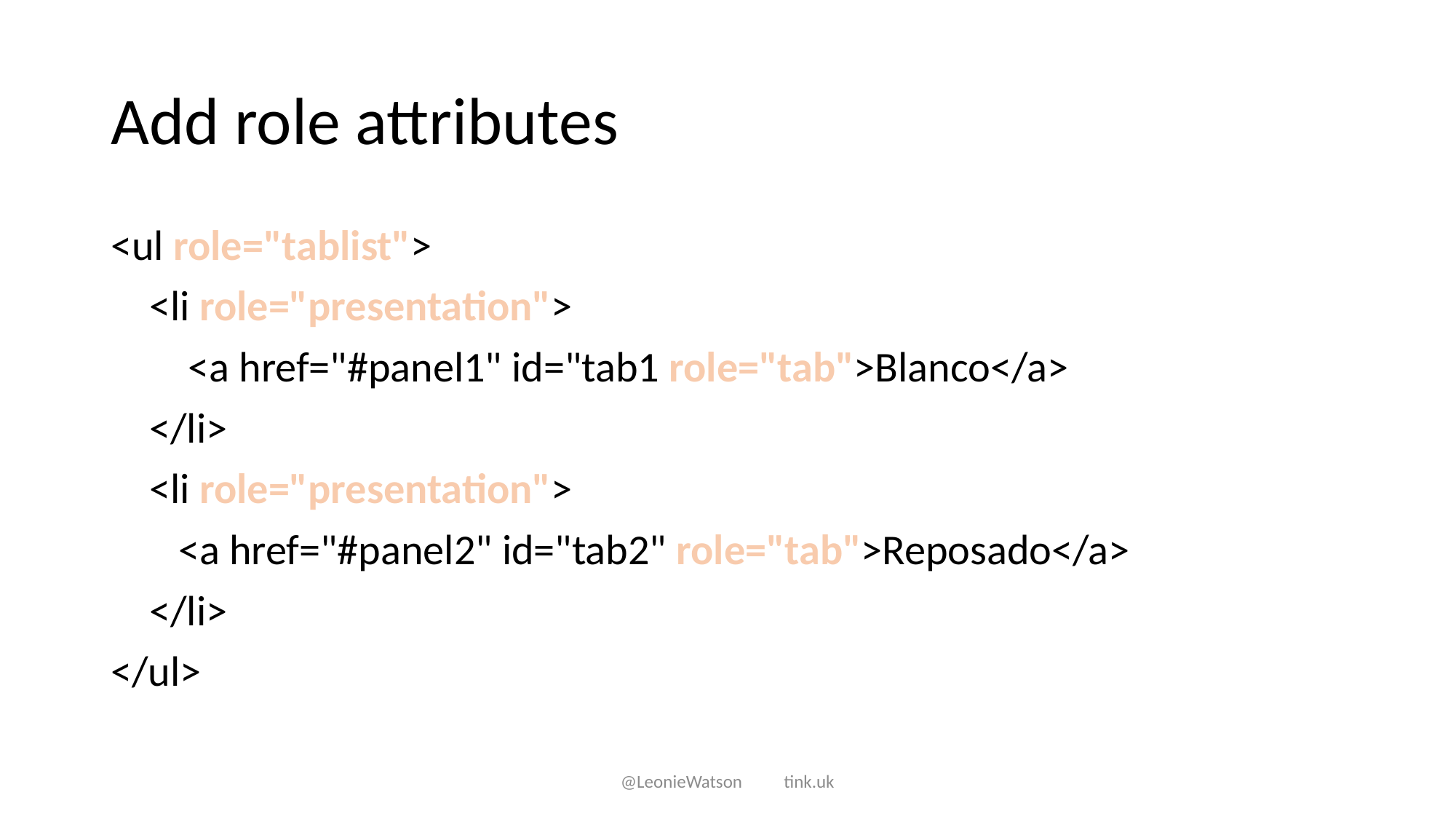

# Add role attributes
<ul role="tablist">
    <li role="presentation">
        <a href="#panel1" id="tab1 role="tab">Blanco</a>
    </li>
    <li role="presentation">
       <a href="#panel2" id="tab2" role="tab">Reposado</a>
    </li>
</ul>
@LeonieWatson          tink.uk